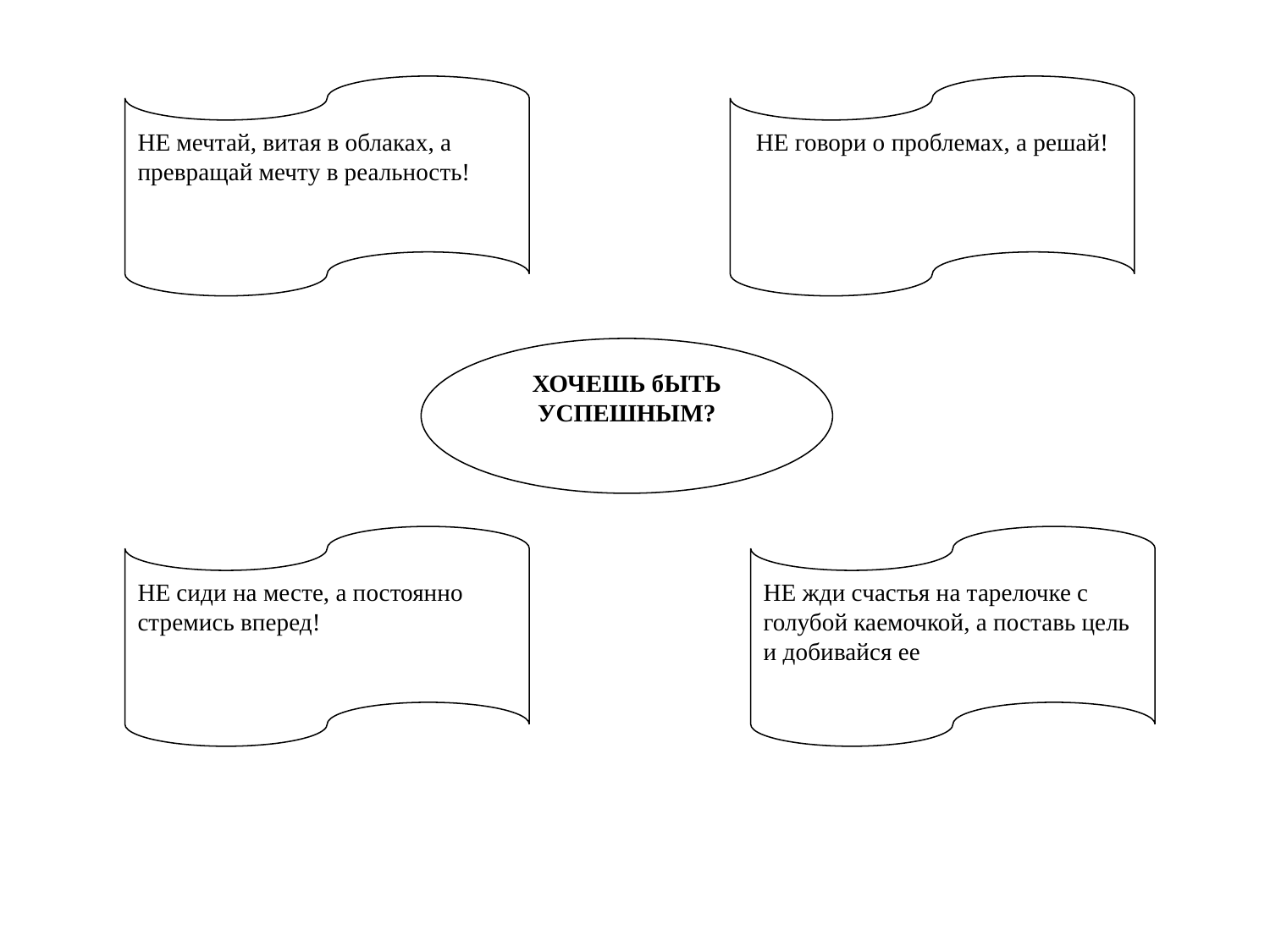

НЕ мечтай, витая в облаках, а превращай мечту в реальность!
НЕ говори о проблемах, а решай!
ХОЧЕШЬ бЫТЬ УСПЕШНЫМ?
НЕ сиди на месте, а постоянно стремись вперед!
НЕ жди счастья на тарелочке с голубой каемочкой, а поставь цель и добивайся ее
#